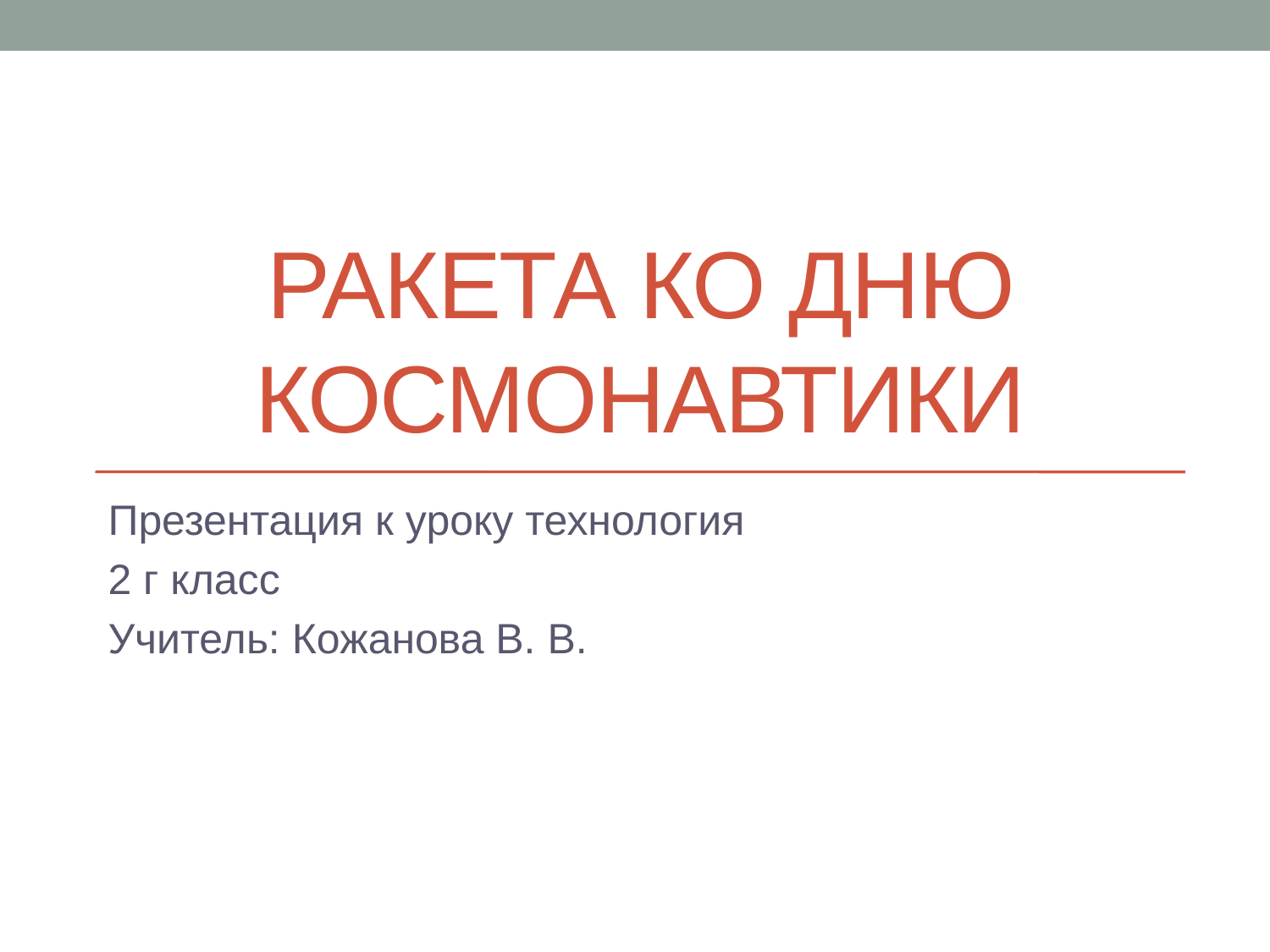

# Ракета ко дню космонавтики
Презентация к уроку технология
2 г класс
Учитель: Кожанова В. В.